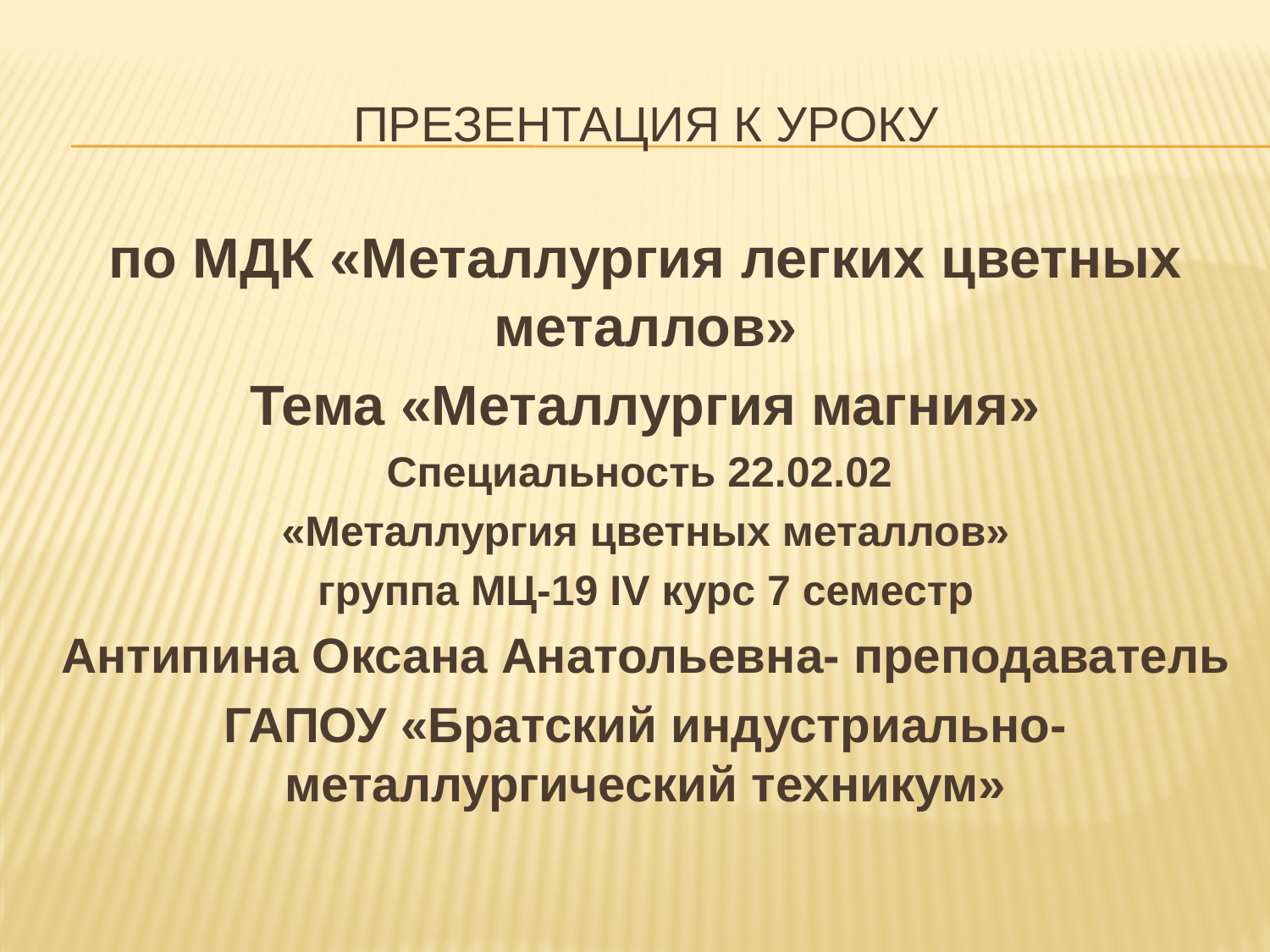

# Презентация к уроку
по МДК «Металлургия легких цветных металлов»
Тема «Металлургия магния»
Специальность 22.02.02
«Металлургия цветных металлов»
группа МЦ-19 IV курс 7 семестр
Антипина Оксана Анатольевна- преподаватель
ГАПОУ «Братский индустриально-металлургический техникум»